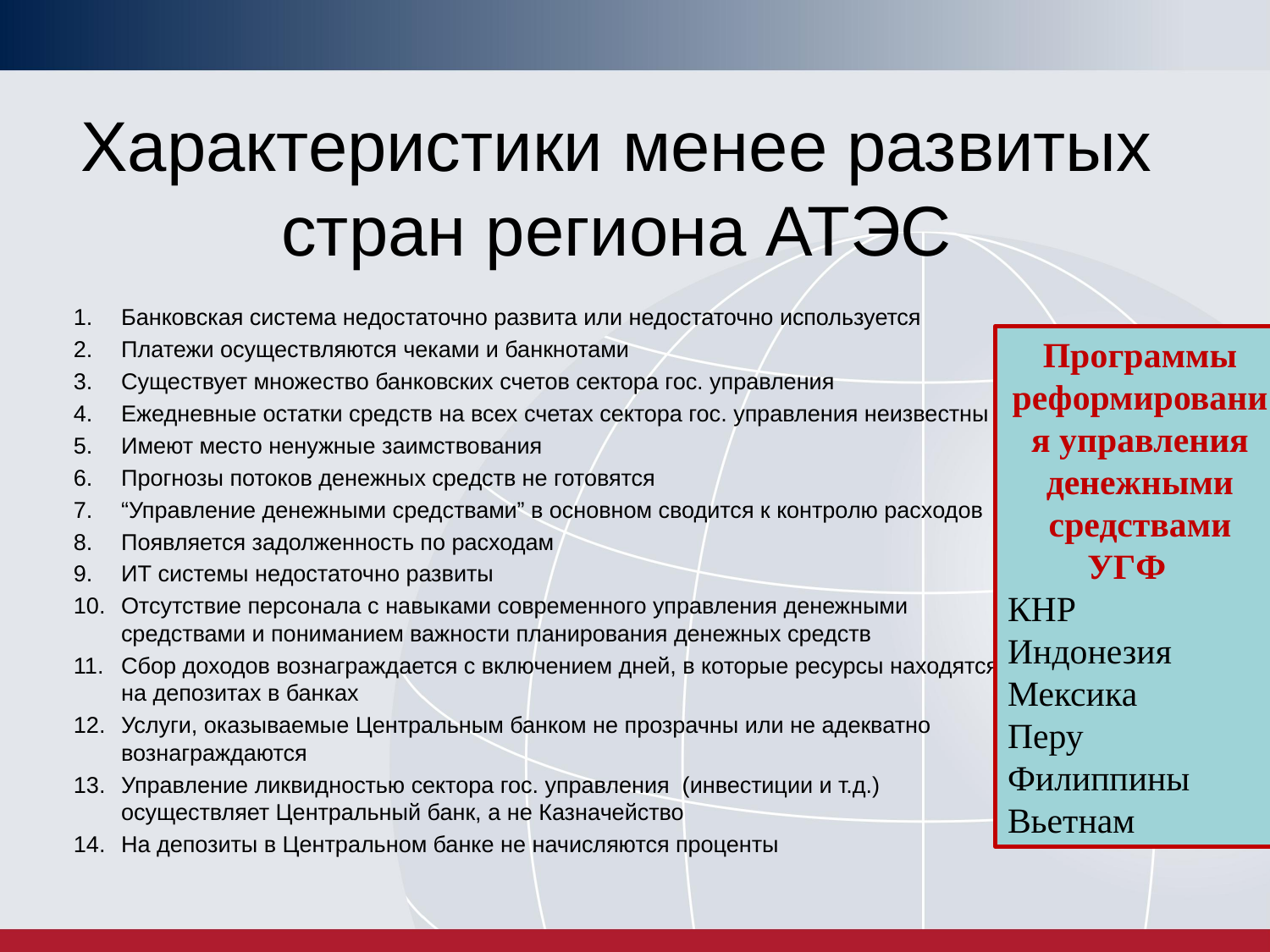

# Характеристики менее развитых стран региона АТЭС
Банковская система недостаточно развита или недостаточно используется
Платежи осуществляются чеками и банкнотами
Существует множество банковских счетов сектора гос. управления
Ежедневные остатки средств на всех счетах сектора гос. управления неизвестны
Имеют место ненужные заимствования
Прогнозы потоков денежных средств не готовятся
“Управление денежными средствами” в основном сводится к контролю расходов
Появляется задолженность по расходам
ИТ системы недостаточно развиты
Отсутствие персонала с навыками современного управления денежными средствами и пониманием важности планирования денежных средств
Сбор доходов вознаграждается с включением дней, в которые ресурсы находятся на депозитах в банках
Услуги, оказываемые Центральным банком не прозрачны или не адекватно вознаграждаются
Управление ликвидностью сектора гос. управления  (инвестиции и т.д.) осуществляет Центральный банк, а не Казначейство
На депозиты в Центральном банке не начисляются проценты
Программы реформирования управления денежными средствами УГФ
КНР
Индонезия
Мексика
Перу
Филиппины
Вьетнам